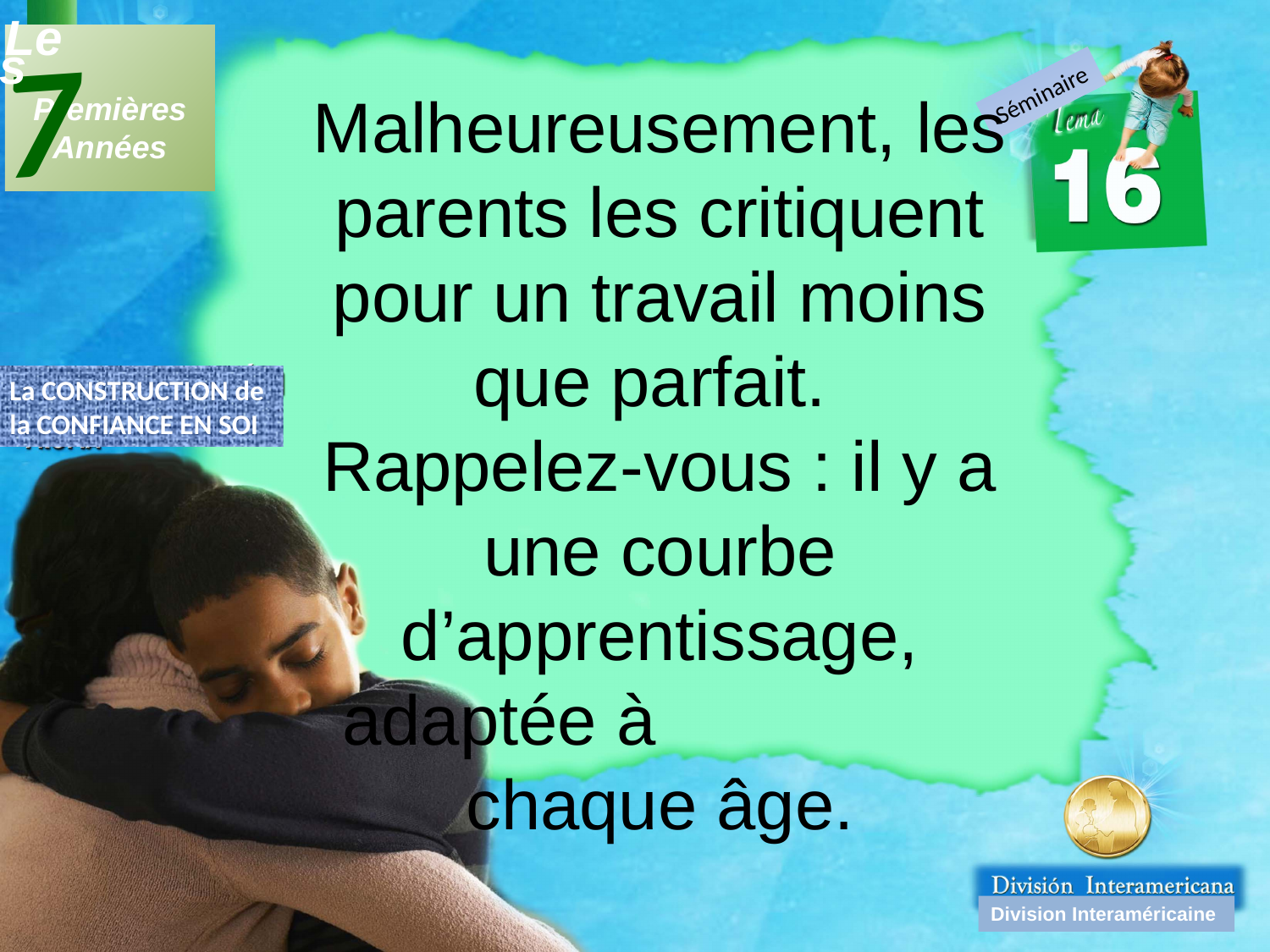

7
Les
         Premières
Années
Séminaire
Malheureusement, les parents les critiquent pour un travail moins que parfait.  Rappelez-vous : il y a une courbe d’apprentissage, adaptée à              	chaque âge.
La CONSTRUCTION de
la CONFIANCE EN SOI
Division Interaméricaine